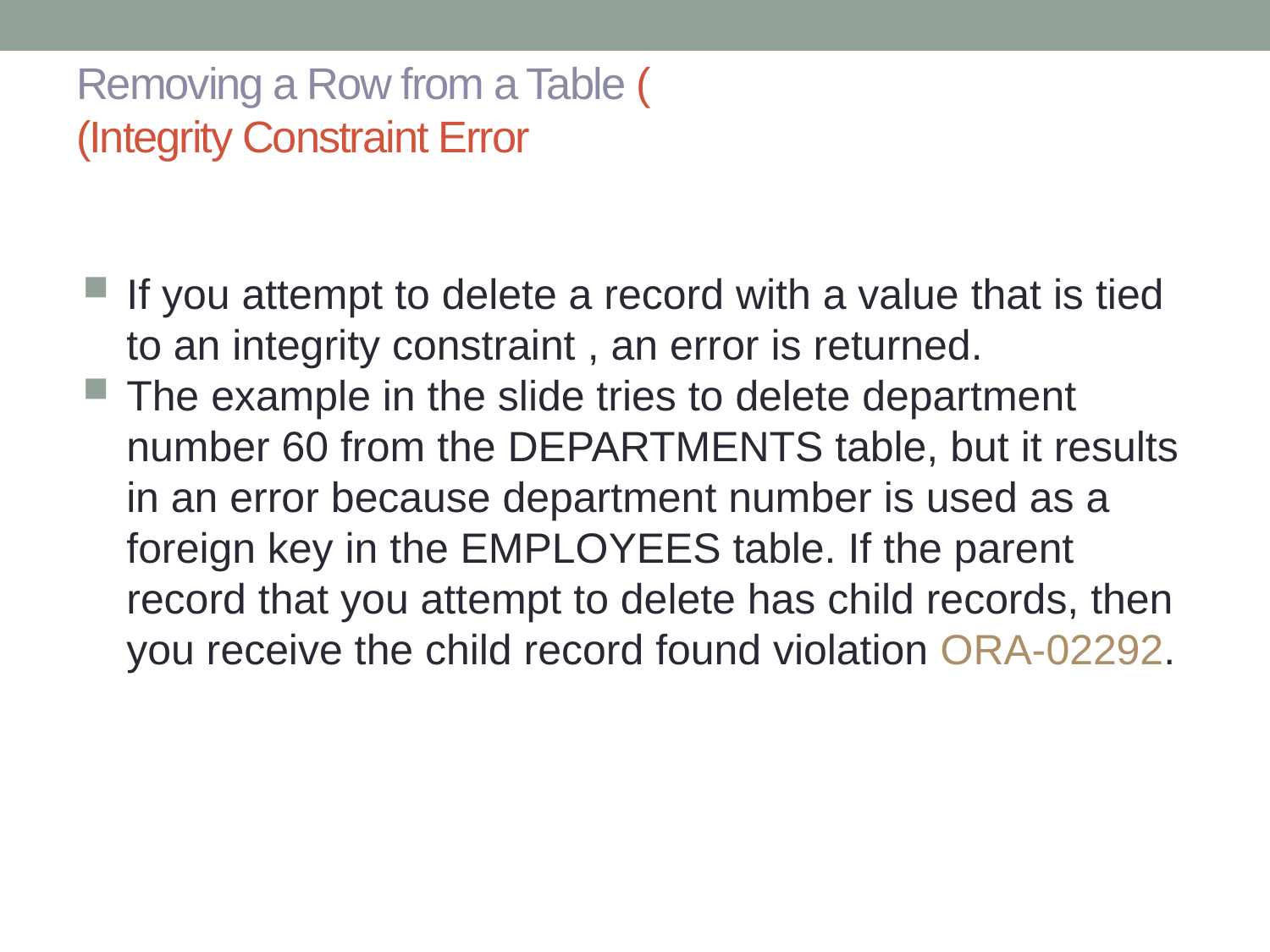

# Removing a Row from a Table ( (Integrity Constraint Error
If you attempt to delete a record with a value that is tied to an integrity constraint , an error is returned.
The example in the slide tries to delete department number 60 from the DEPARTMENTS table, but it results in an error because department number is used as a foreign key in the EMPLOYEES table. If the parent record that you attempt to delete has child records, then you receive the child record found violation ORA-02292.